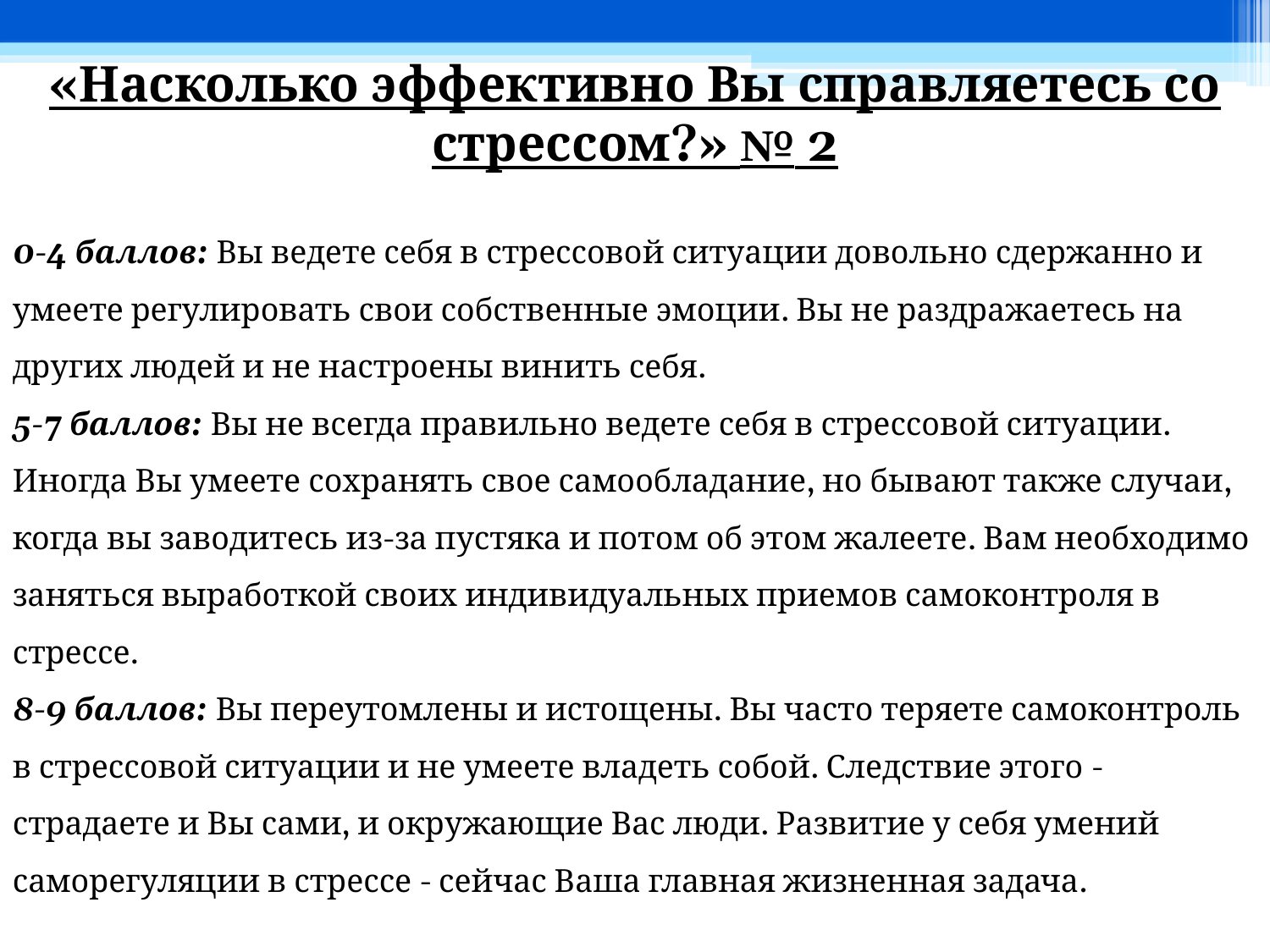

«Насколько эффективно Вы справляетесь со стрессом?» № 2

0-4 баллов: Вы ведете себя в стрессовой ситуации довольно сдержанно и умеете регулировать свои собственные эмоции. Вы не раздражаетесь на других людей и не настроены винить себя.
5-7 баллов: Вы не всегда правильно ведете себя в стрессовой ситуации. Иногда Вы умеете сохранять свое самообладание, но бывают также случаи, когда вы заводитесь из-за пустяка и потом об этом жалеете. Вам необходимо заняться выработкой своих индивидуальных приемов самоконтроля в стрессе.
8-9 баллов: Вы переутомлены и истощены. Вы часто теряете самоконтроль в стрессовой ситуации и не умеете владеть собой. Следствие этого - страдаете и Вы сами, и окружающие Вас люди. Развитие у себя умений саморегуляции в стрессе - сейчас Ваша главная жизненная задача.